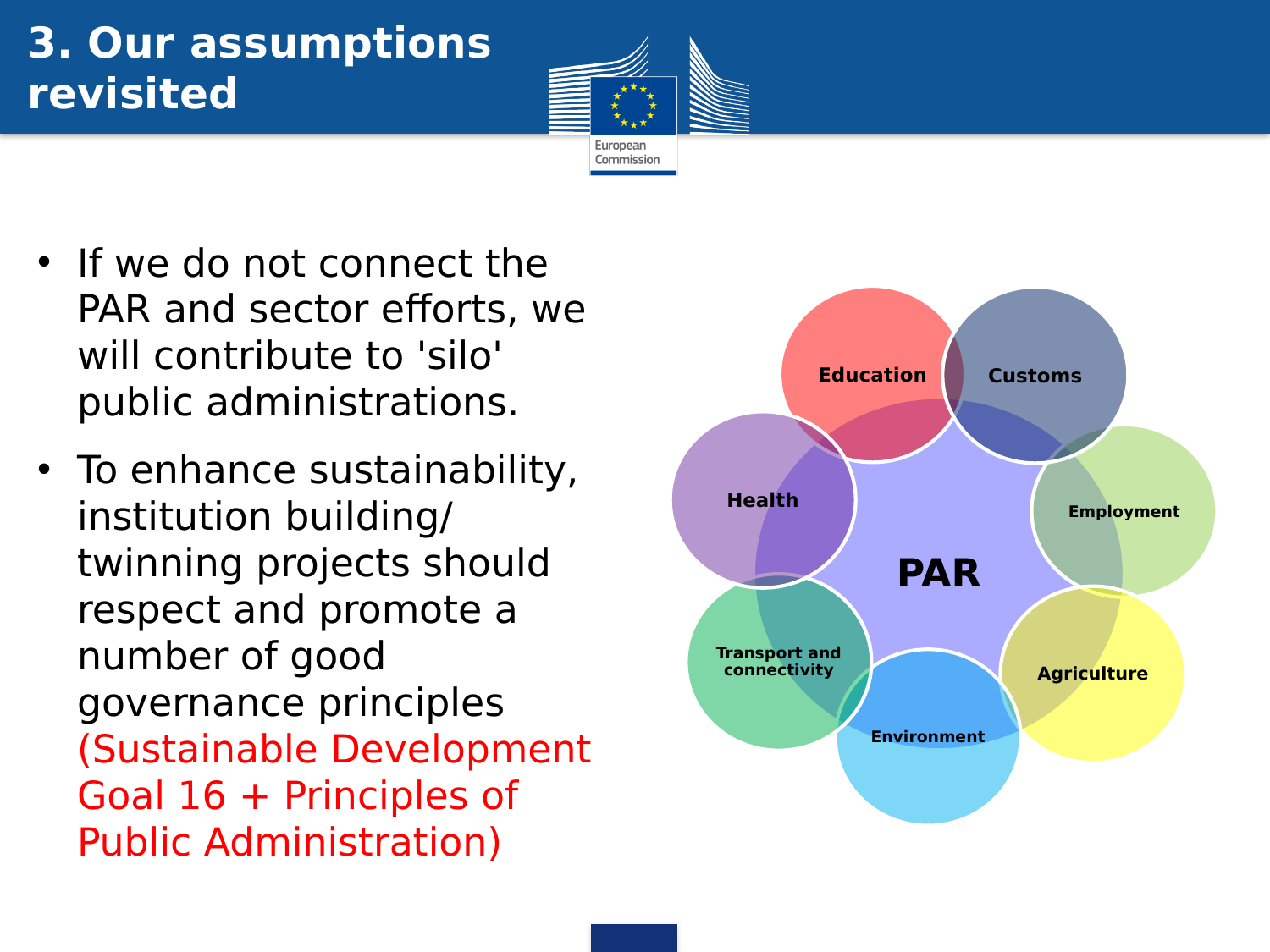

# 3. Our assumptions revisited
If we do not connect the PAR and sector efforts, we will contribute to 'silo' public administrations.
To enhance sustainability, institution building/ twinning projects should respect and promote a number of good governance principles (Sustainable Development Goal 16 + Principles of Public Administration)

Education

PAR

Health

Employment

Transport and connectivity
Agriculture
Environment

Customs